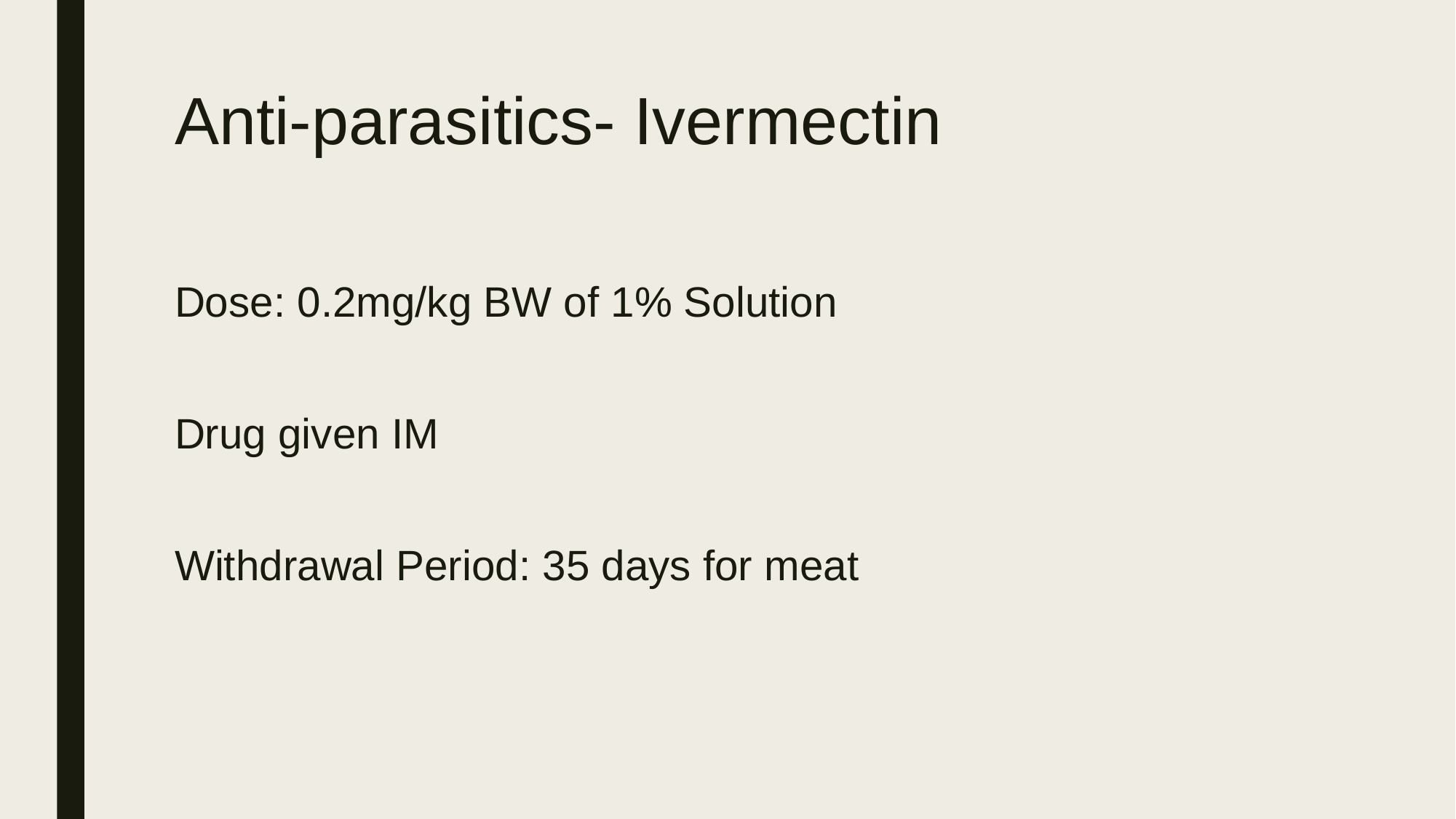

# Anti-parasitics- Ivermectin
Dose: 0.2mg/kg BW of 1% Solution

Drug given IM

Withdrawal Period: 35 days for meat